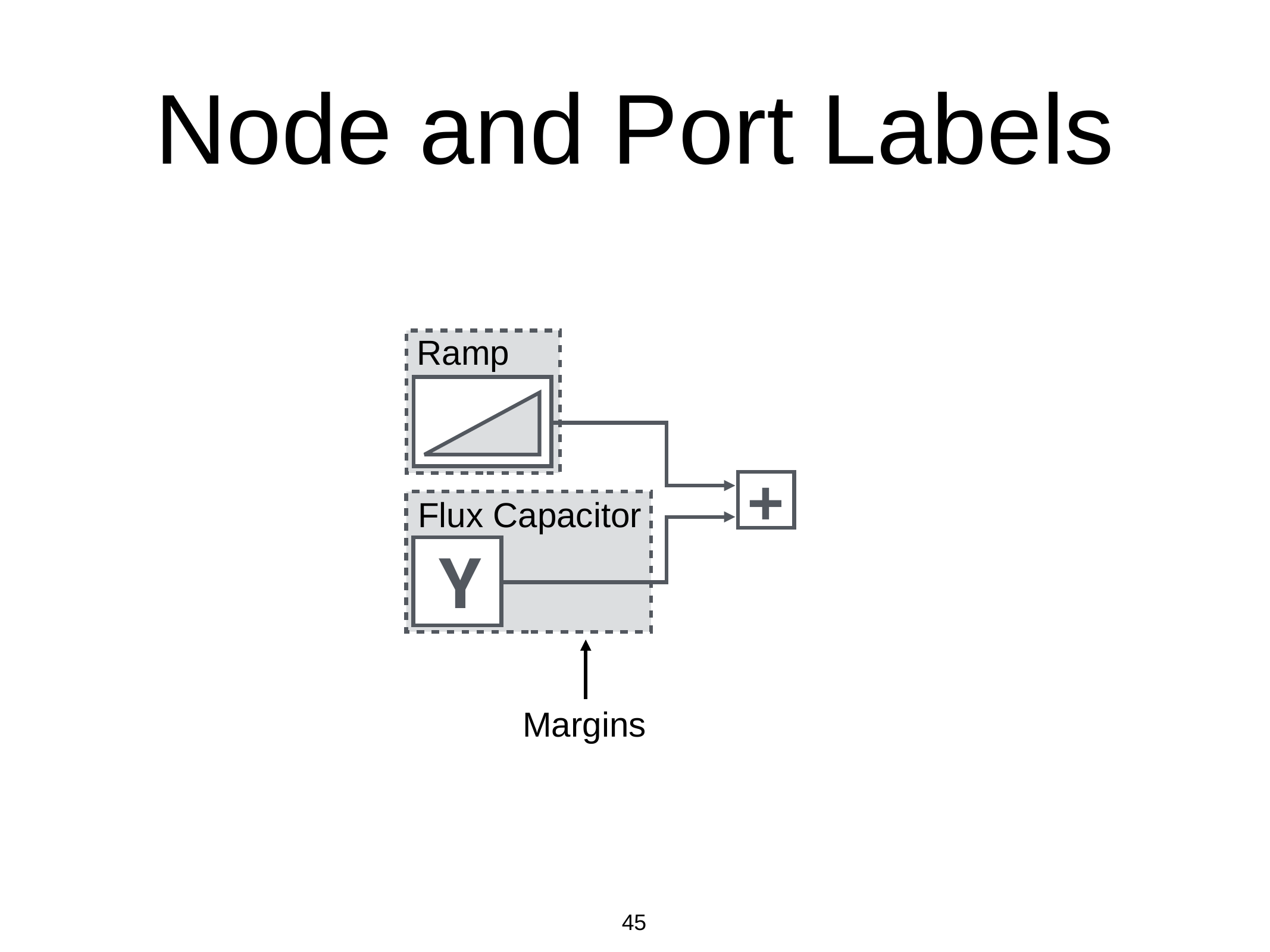

# Node and Port Labels
Ramp

+

Flux Capacitor
Y

Margins
45